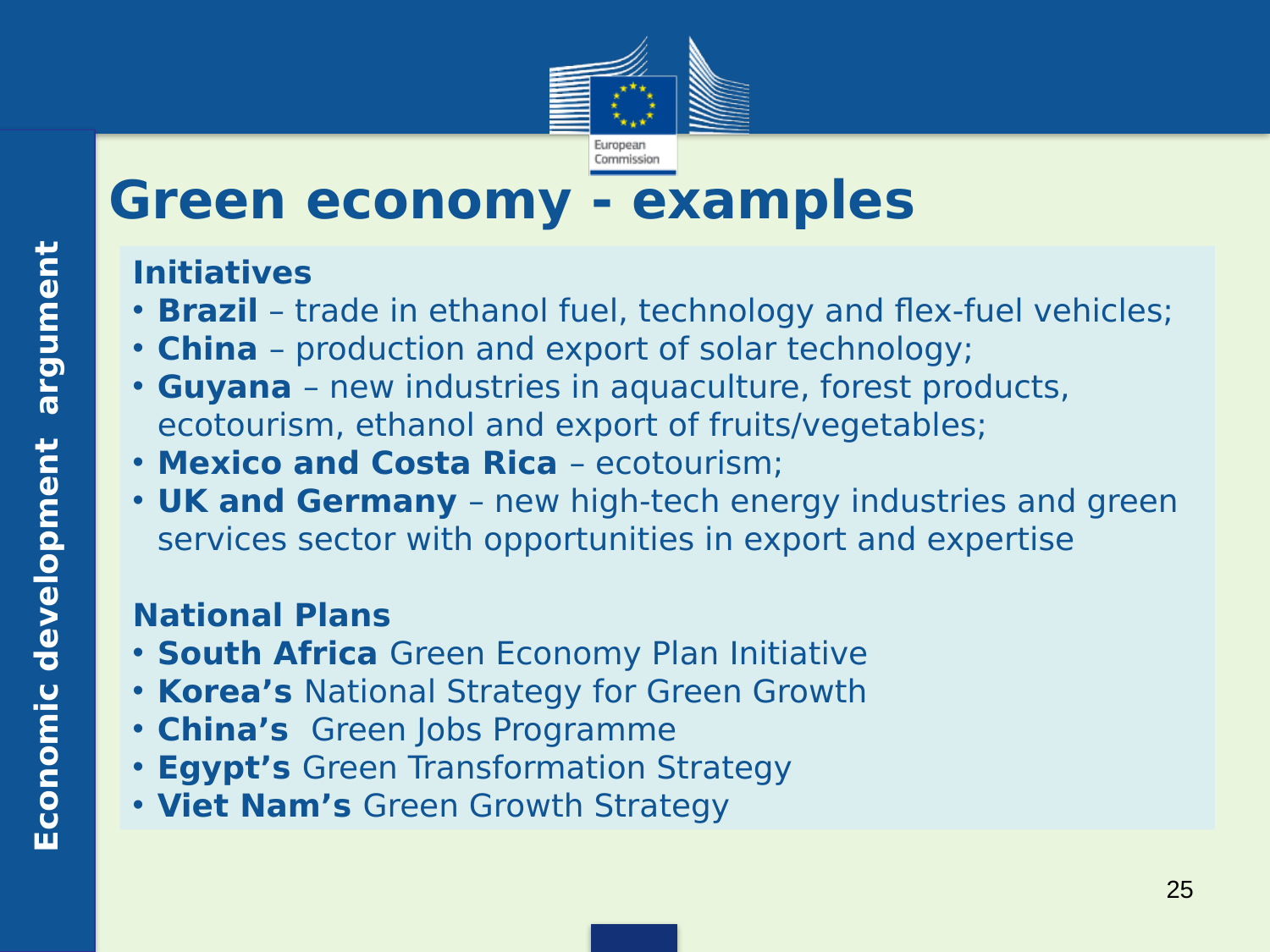

# Green economy - examples
Initiatives
Brazil – trade in ethanol fuel, technology and flex-fuel vehicles;
China – production and export of solar technology;
Guyana – new industries in aquaculture, forest products, ecotourism, ethanol and export of fruits/vegetables;
Mexico and Costa Rica – ecotourism;
UK and Germany – new high-tech energy industries and green services sector with opportunities in export and expertise

National Plans
South Africa Green Economy Plan Initiative
Korea’s National Strategy for Green Growth
China’s  Green Jobs Programme
Egypt’s Green Transformation Strategy
Viet Nam’s Green Growth Strategy
Economic development  argument
25